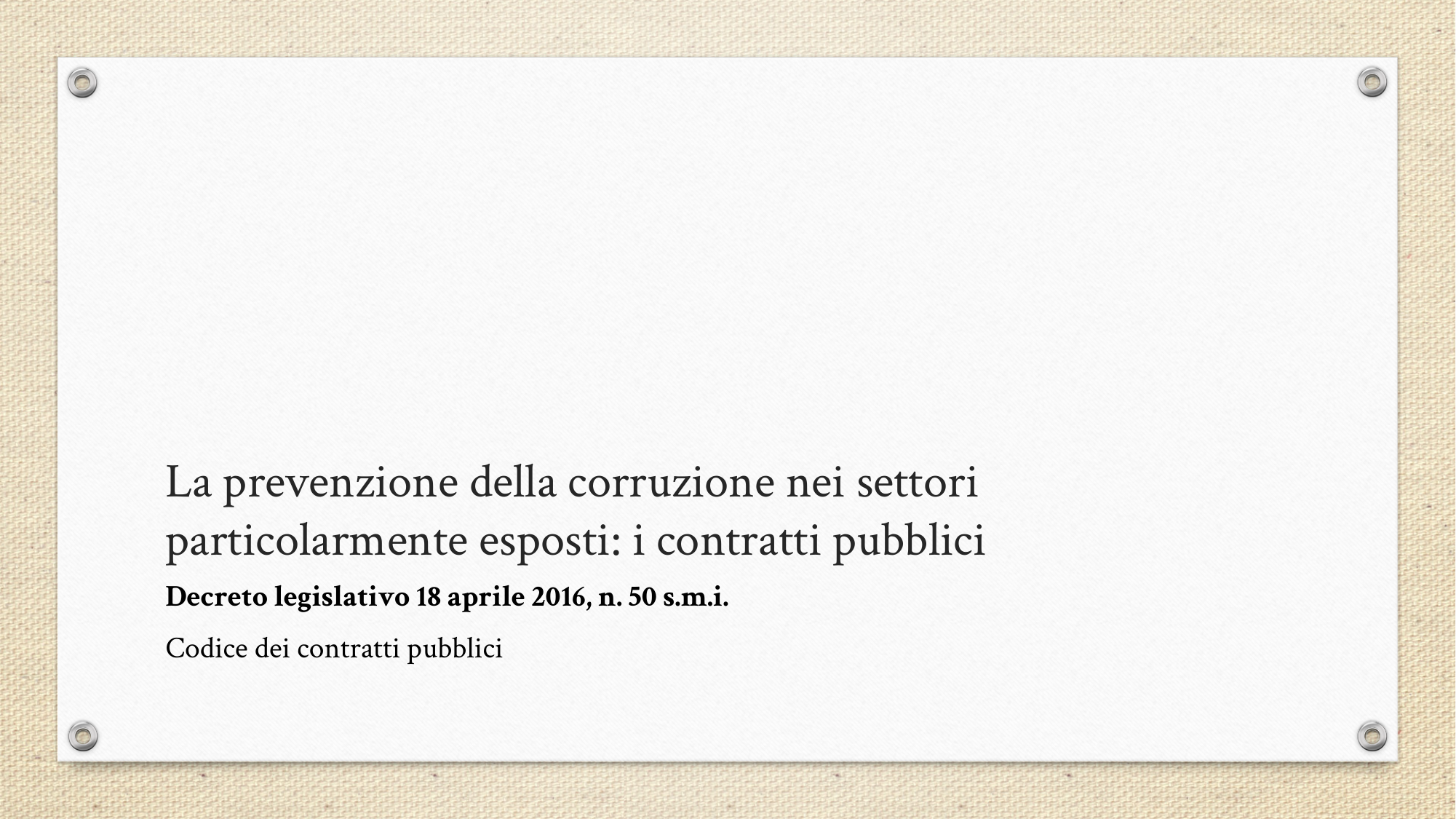

# La prevenzione della corruzione nei settori particolarmente esposti: i contratti pubblici
Decreto legislativo 18 aprile 2016, n. 50 s.m.i.
Codice dei contratti pubblici